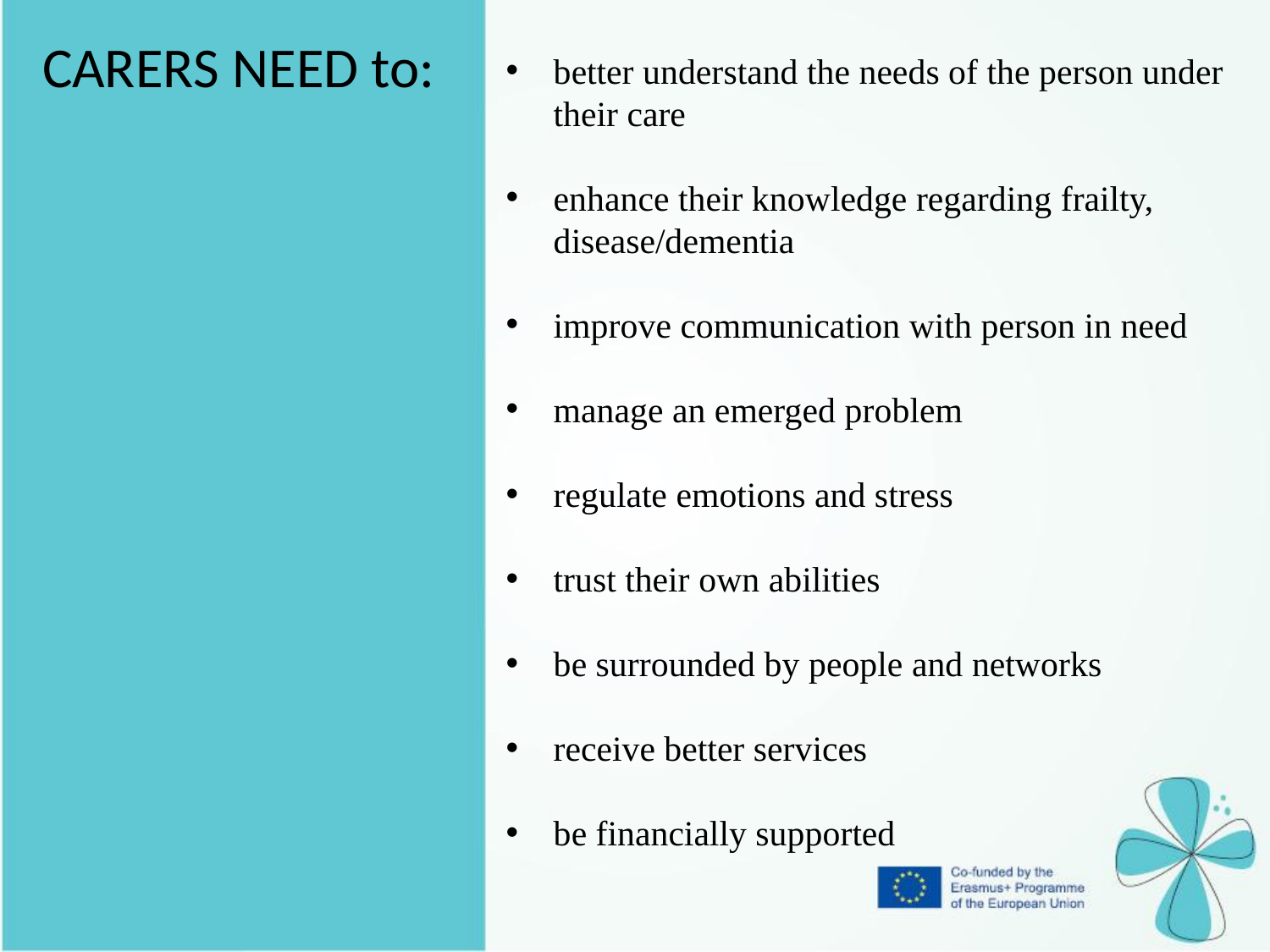

CARERS NEED to:
better understand the needs of the person under their care
enhance their knowledge regarding frailty, disease/dementia

improve communication with person in need

manage an emerged problem

regulate emotions and stress

trust their own abilities

be surrounded by people and networks

receive better services

be financially supported